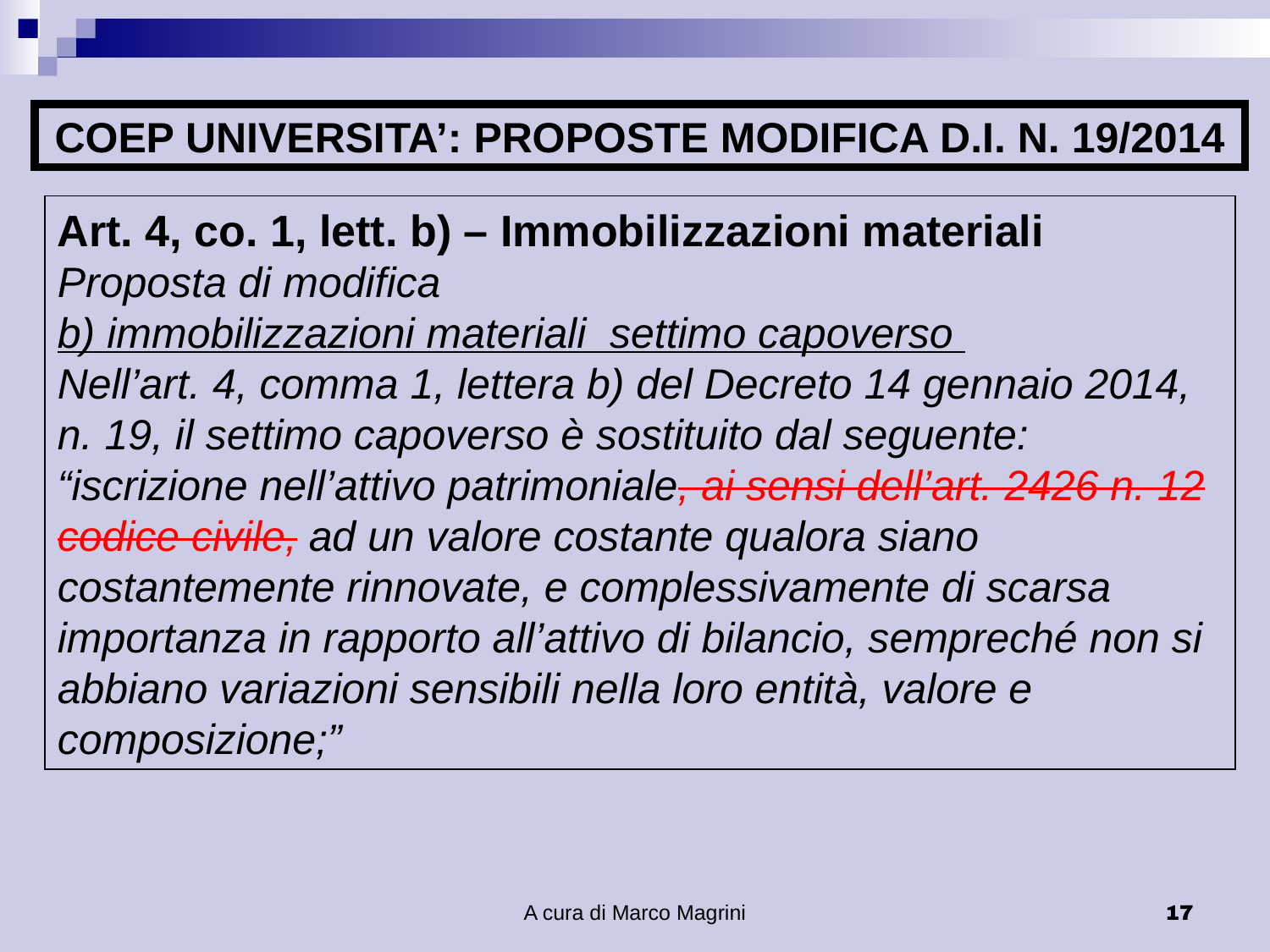

COEP UNIVERSITA’: PROPOSTE MODIFICA D.I. N. 19/2014
Art. 4, co. 1, lett. b) – Immobilizzazioni materiali
Proposta di modifica
b) immobilizzazioni materiali  settimo capoverso
Nell’art. 4, comma 1, lettera b) del Decreto 14 gennaio 2014, n. 19, il settimo capoverso è sostituito dal seguente: “iscrizione nell’attivo patrimoniale, ai sensi dell’art. 2426 n. 12 codice civile, ad un valore costante qualora siano costantemente rinnovate, e complessivamente di scarsa importanza in rapporto all’attivo di bilancio, sempreché non si abbiano variazioni sensibili nella loro entità, valore e composizione;”
A cura di Marco Magrini
17